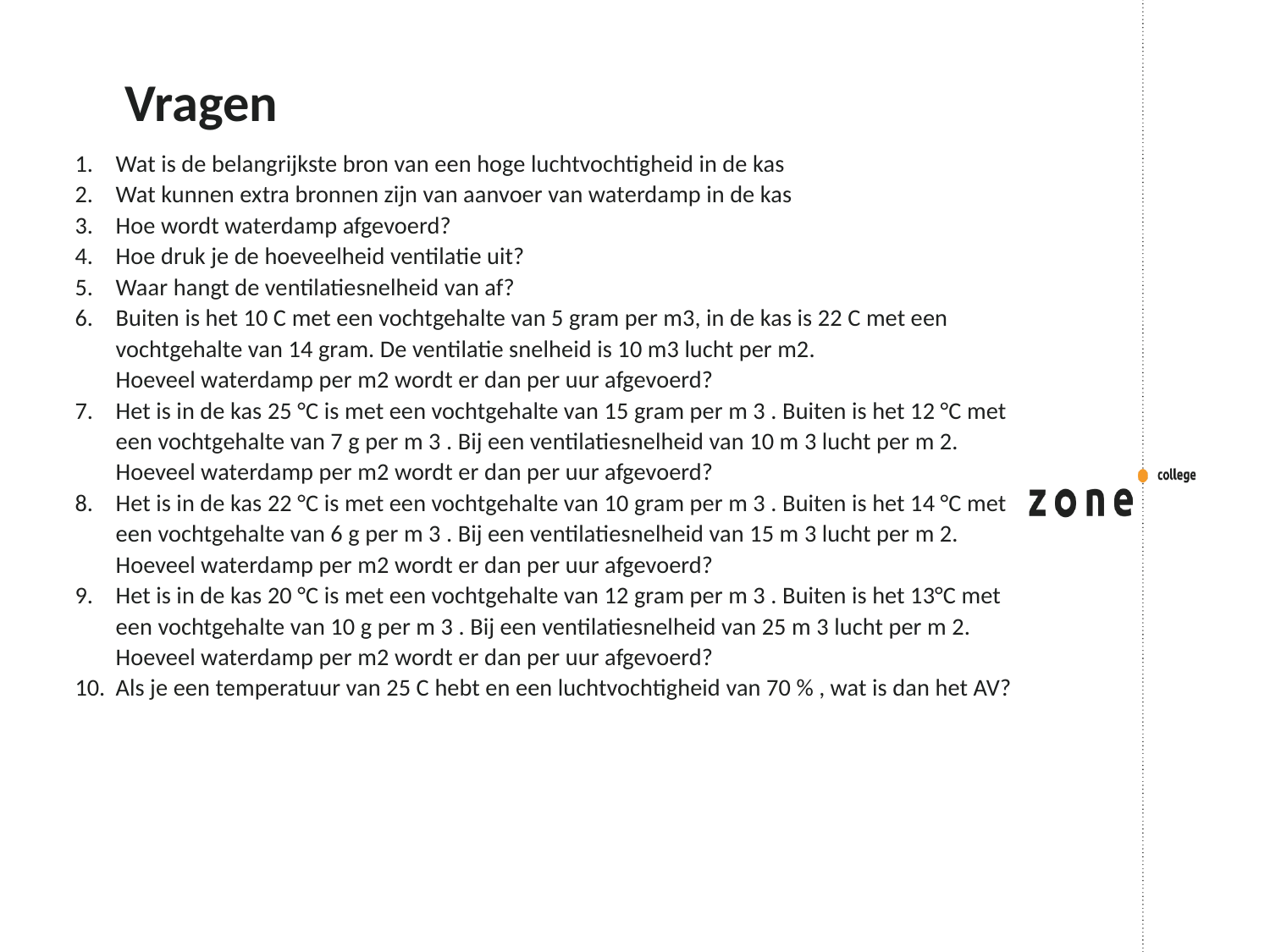

# Vragen
Wat is de belangrijkste bron van een hoge luchtvochtigheid in de kas
Wat kunnen extra bronnen zijn van aanvoer van waterdamp in de kas
Hoe wordt waterdamp afgevoerd?
Hoe druk je de hoeveelheid ventilatie uit?
Waar hangt de ventilatiesnelheid van af?
Buiten is het 10 C met een vochtgehalte van 5 gram per m3, in de kas is 22 C met een vochtgehalte van 14 gram. De ventilatie snelheid is 10 m3 lucht per m2.
Hoeveel waterdamp per m2 wordt er dan per uur afgevoerd?
Het is in de kas 25 °C is met een vochtgehalte van 15 gram per m 3 . Buiten is het 12 °C met een vochtgehalte van 7 g per m 3 . Bij een ventilatiesnelheid van 10 m 3 lucht per m 2.
Hoeveel waterdamp per m2 wordt er dan per uur afgevoerd?
Het is in de kas 22 °C is met een vochtgehalte van 10 gram per m 3 . Buiten is het 14 °C met een vochtgehalte van 6 g per m 3 . Bij een ventilatiesnelheid van 15 m 3 lucht per m 2.
Hoeveel waterdamp per m2 wordt er dan per uur afgevoerd?
Het is in de kas 20 °C is met een vochtgehalte van 12 gram per m 3 . Buiten is het 13°C met een vochtgehalte van 10 g per m 3 . Bij een ventilatiesnelheid van 25 m 3 lucht per m 2.
Hoeveel waterdamp per m2 wordt er dan per uur afgevoerd?
Als je een temperatuur van 25 C hebt en een luchtvochtigheid van 70 % , wat is dan het AV?